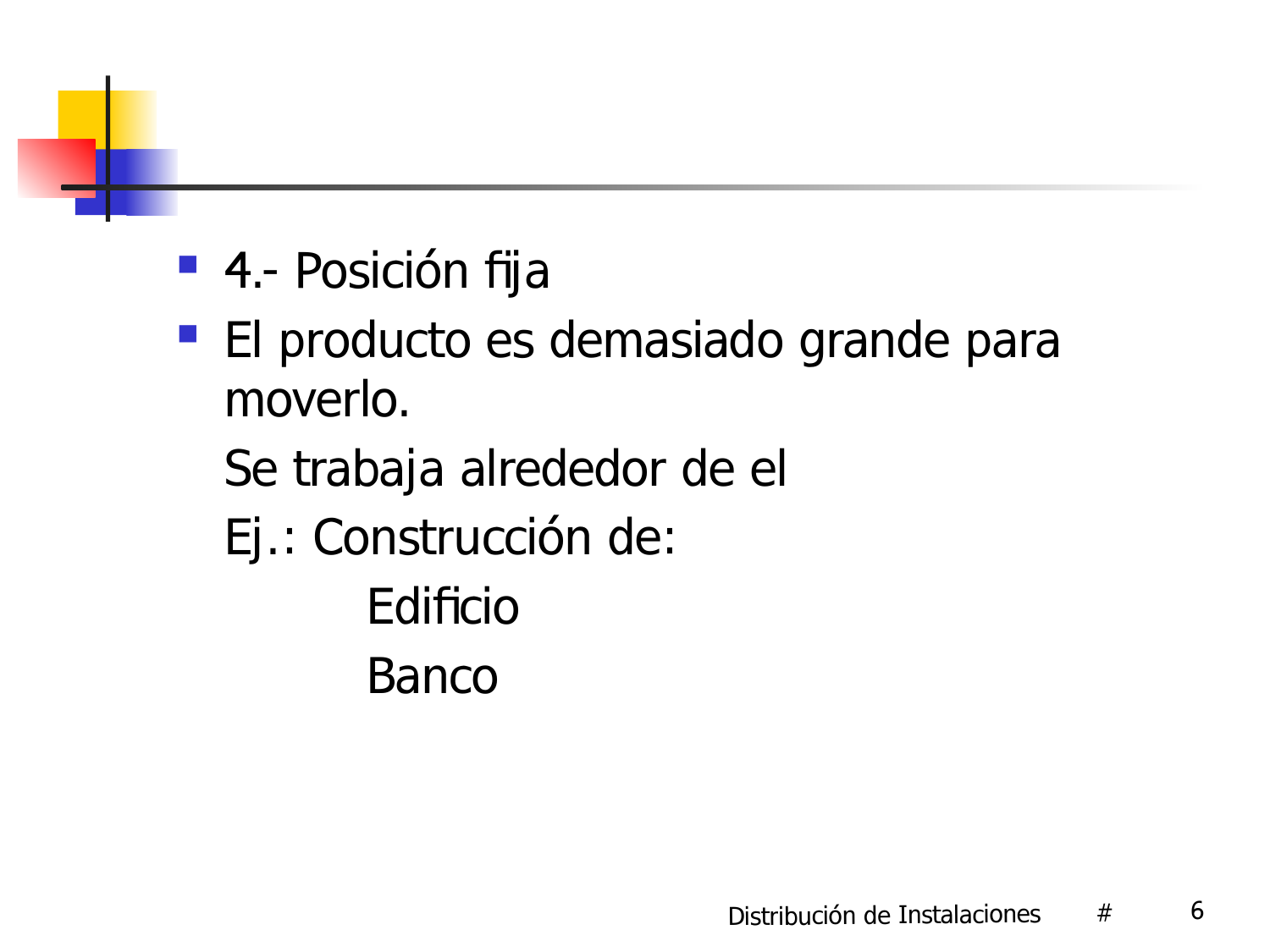

#
4.- Posición fija
El producto es demasiado grande para moverlo.
	Se trabaja alrededor de el
	Ej.: Construcción de:
		 Edificio
		 Banco
6
Distribución de Instalaciones       #